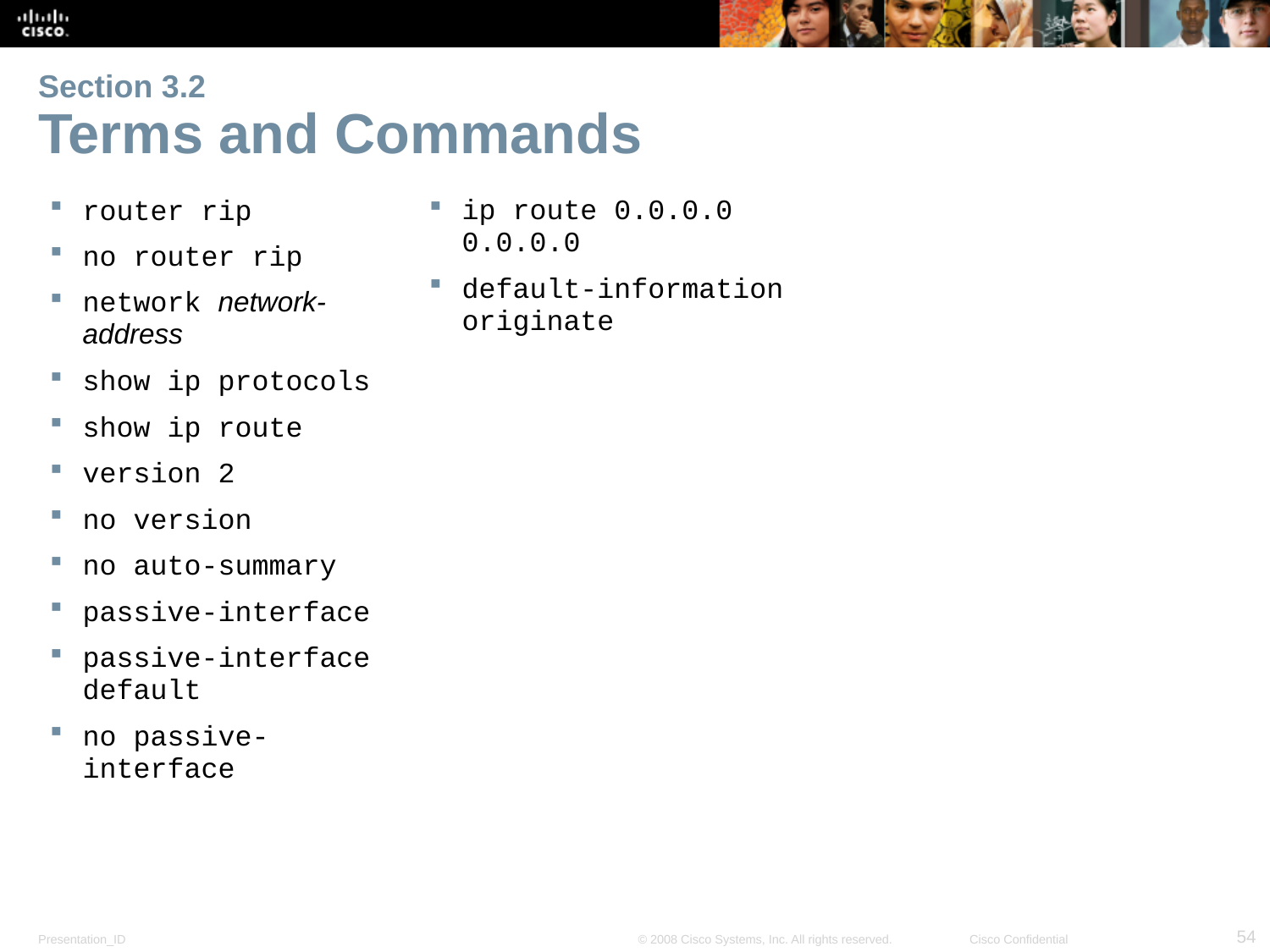

# Section 3.2 Terms and Commands
router rip
no router rip
network network-address
show ip protocols
show ip route
version 2
no version
no auto-summary
passive-interface
passive-interface default
no passive-interface
ip route 0.0.0.0 0.0.0.0
default-information originate